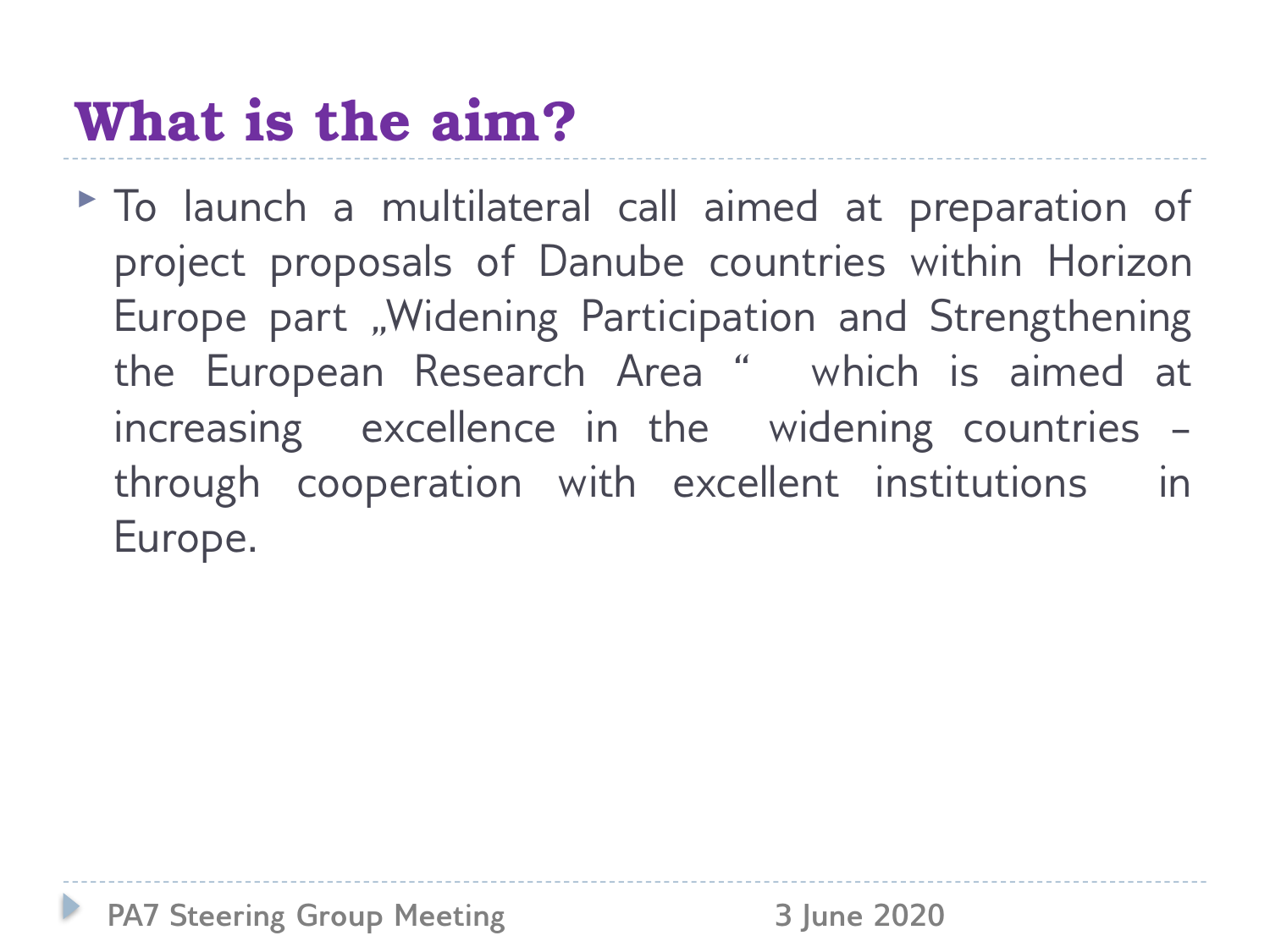

# What is the aim?
To launch a multilateral call aimed at preparation of project proposals of Danube countries within Horizon Europe part „Widening Participation and Strengthening the European Research Area “  which is aimed at increasing  excellence in the  widening countries – through cooperation with excellent institutions  in Europe.

PA7 Steering Group Meeting                          3 June 2020